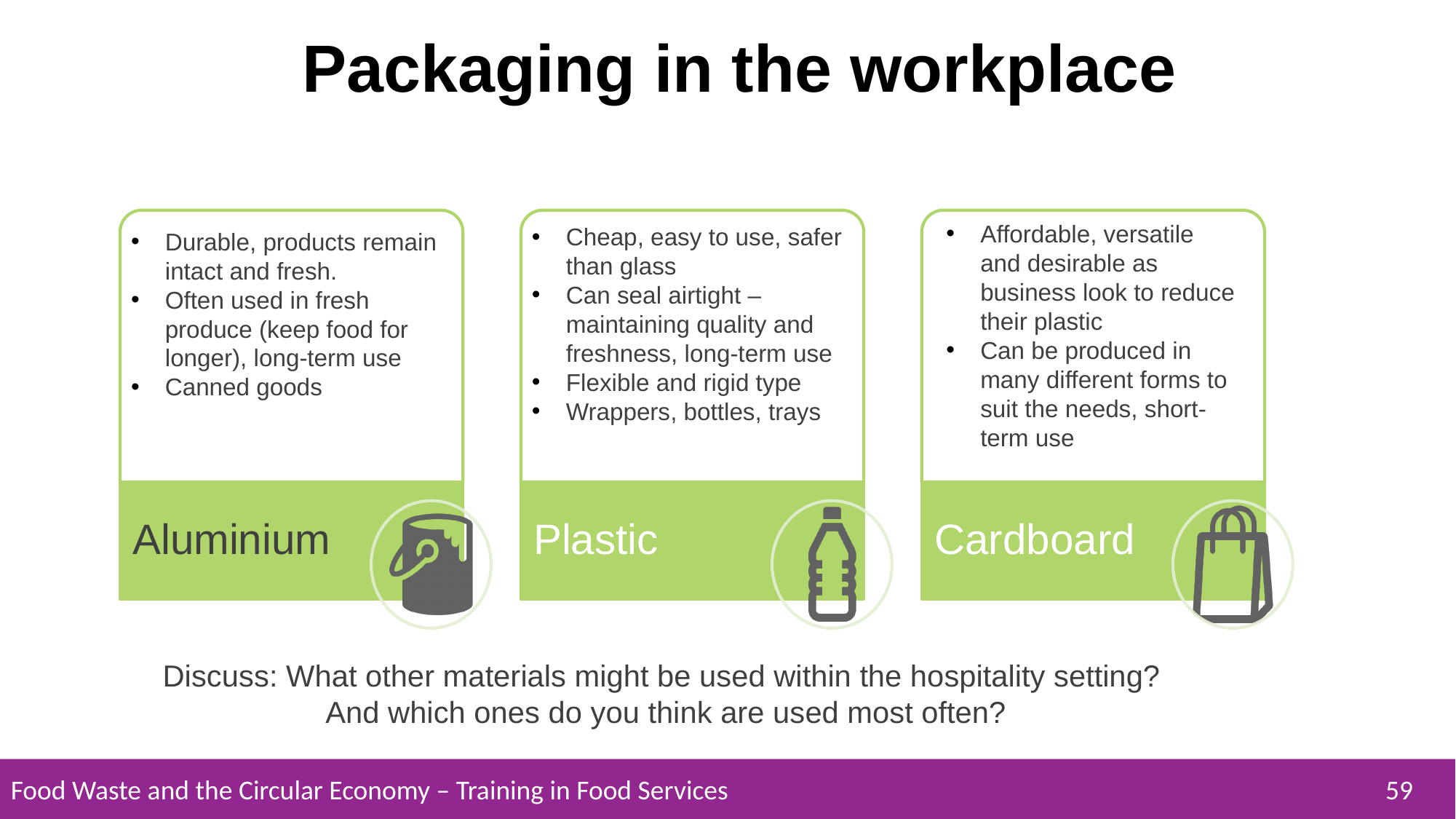

Packaging in the workplace

Aluminium

Plastic

Cardboard

Affordable, versatile and desirable as business look to reduce their plastic
Can be produced in many different forms to suit the needs, short-term use
Cheap, easy to use, safer than glass
Can seal airtight – maintaining quality and freshness, long-term use
Flexible and rigid type
Wrappers, bottles, trays
Durable, products remain intact and fresh.
Often used in fresh produce (keep food for longer), long-term use
Canned goods
Cardboard
Plastic
Discuss: What other materials might be used within the hospitality setting?
And which ones do you think are used most often?